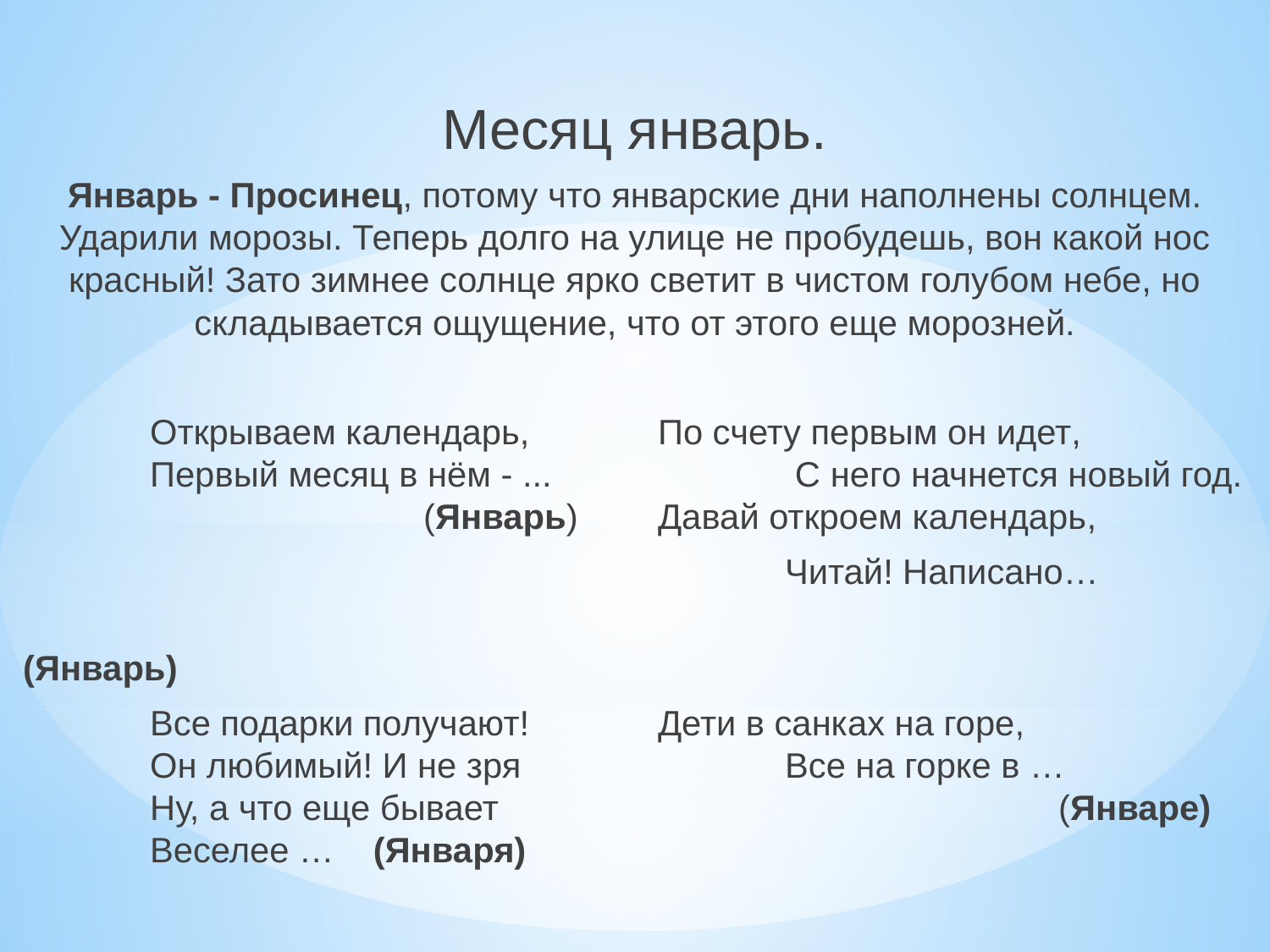

Месяц январь.
Январь - Просинец, потому что январские дни наполнены солнцем. Ударили морозы. Теперь долго на улице не пробудешь, вон какой нос красный! Зато зимнее солнце ярко светит в чистом голубом небе, но складывается ощущение, что от этого еще морозней.

    	Открываем календарь,		По счету первым он идет,
    	Первый месяц в нём - ...                         С него начнется новый год.
                       		  (Январь) 	Давай откроем календарь,
                                                                      	Читай! Написано…
                                                                                             		 (Январь)
   	Все подарки получают!		Дети в санках на горе,
   	Он любимый! И не зря 		Все на горке в …
   	Ну, а что еще бывает                                                       	  (Январе)
   	Веселее …    (Января)